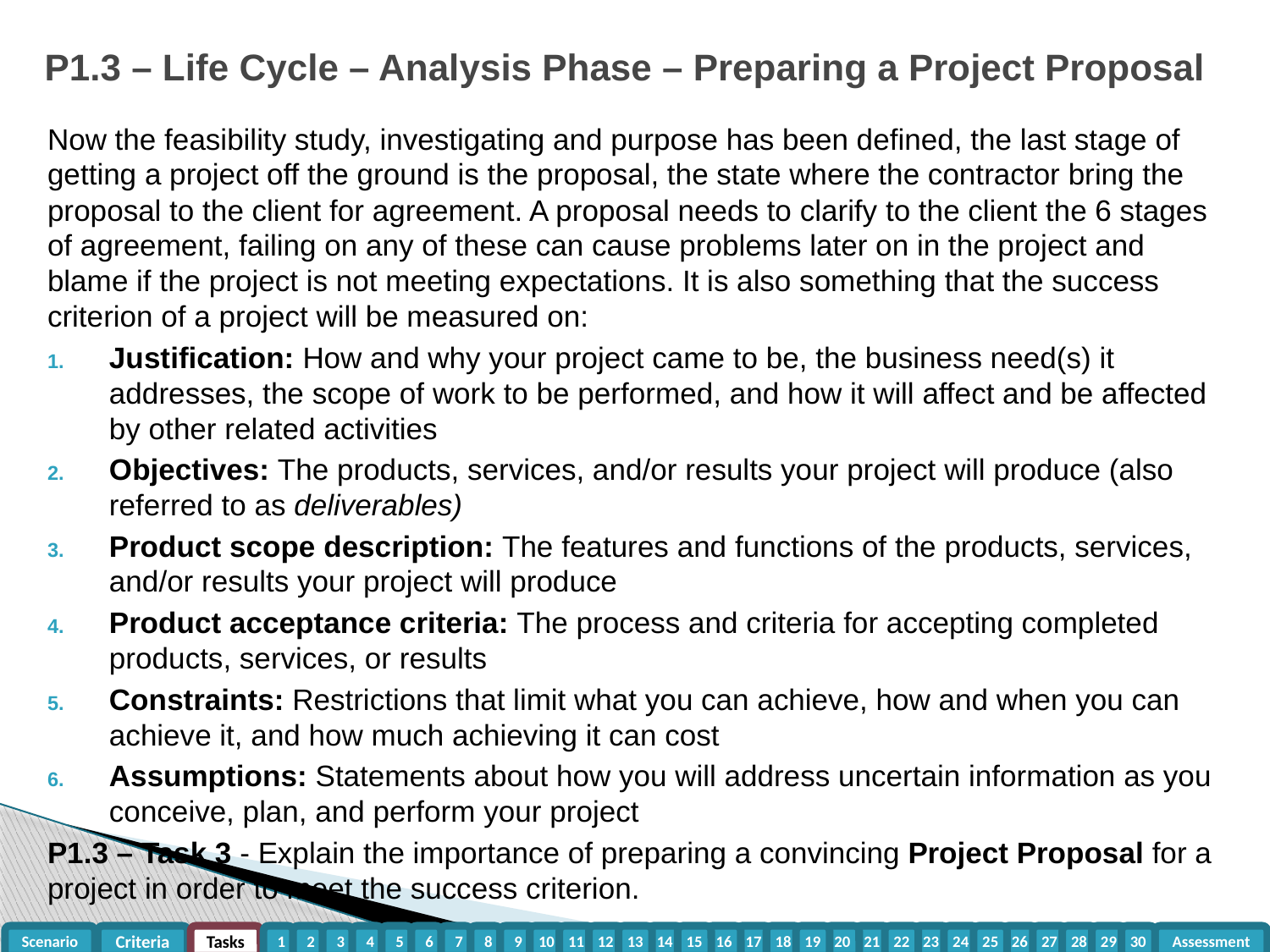

# P1.3 – Life Cycle – Analysis Phase – Preparing a Project Proposal
Now the feasibility study, investigating and purpose has been defined, the last stage of getting a project off the ground is the proposal, the state where the contractor bring the proposal to the client for agreement. A proposal needs to clarify to the client the 6 stages of agreement, failing on any of these can cause problems later on in the project and blame if the project is not meeting expectations. It is also something that the success criterion of a project will be measured on:
Justification: How and why your project came to be, the business need(s) it addresses, the scope of work to be performed, and how it will affect and be affected by other related activities
Objectives: The products, services, and/or results your project will produce (also referred to as deliverables)
Product scope description: The features and functions of the products, services, and/or results your project will produce
Product acceptance criteria: The process and criteria for accepting completed products, services, or results
Constraints: Restrictions that limit what you can achieve, how and when you can achieve it, and how much achieving it can cost
Assumptions: Statements about how you will address uncertain information as you conceive, plan, and perform your project
P1.3 – Task 3 - Explain the importance of preparing a convincing Project Proposal for a project in order to meet the success criterion.